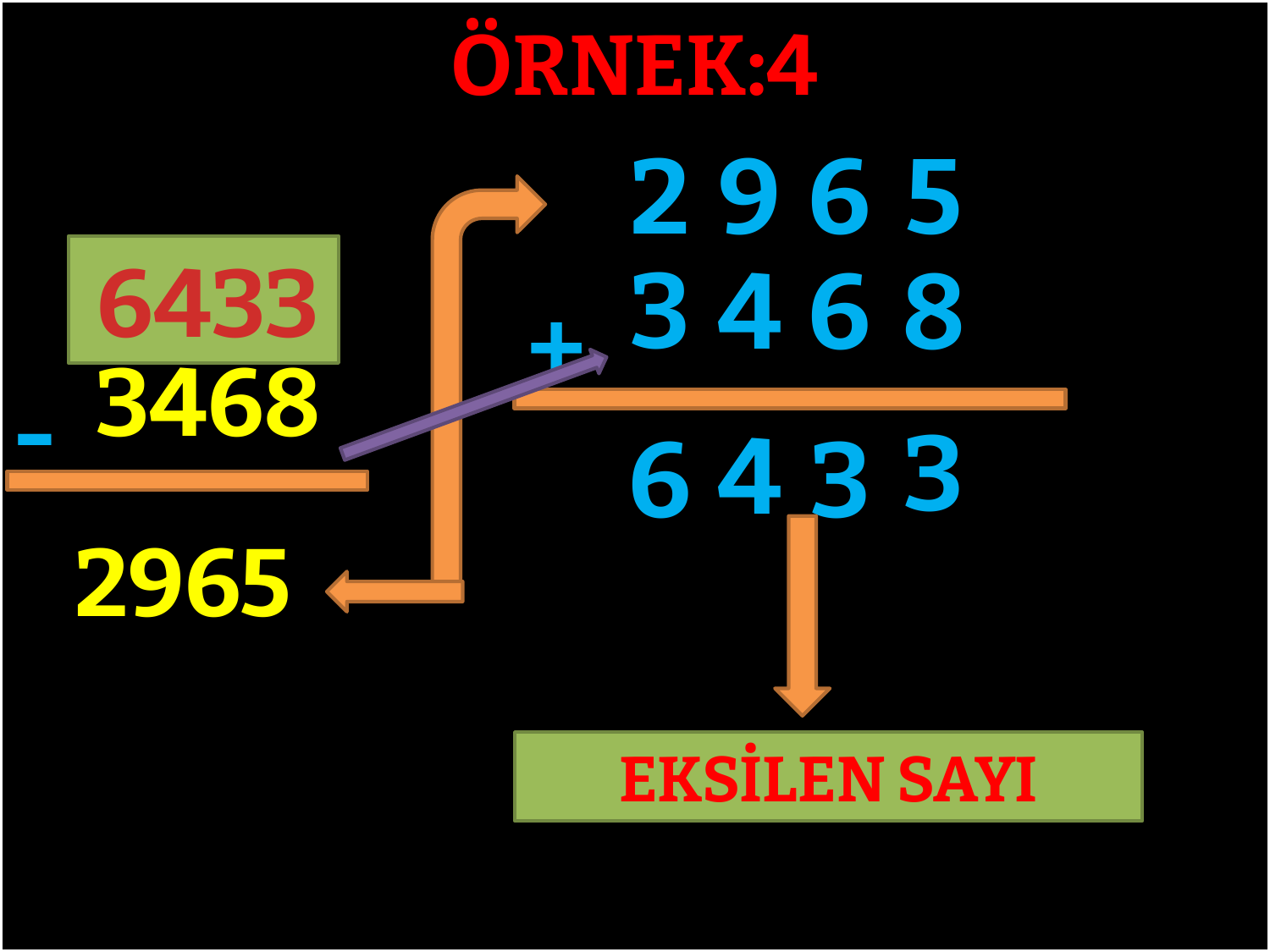

ÖRNEK:4
2
9
6
5

6433

3
4
6
8
+
#
3468
-

3
4
6
3

2965

EKSİLEN SAYI